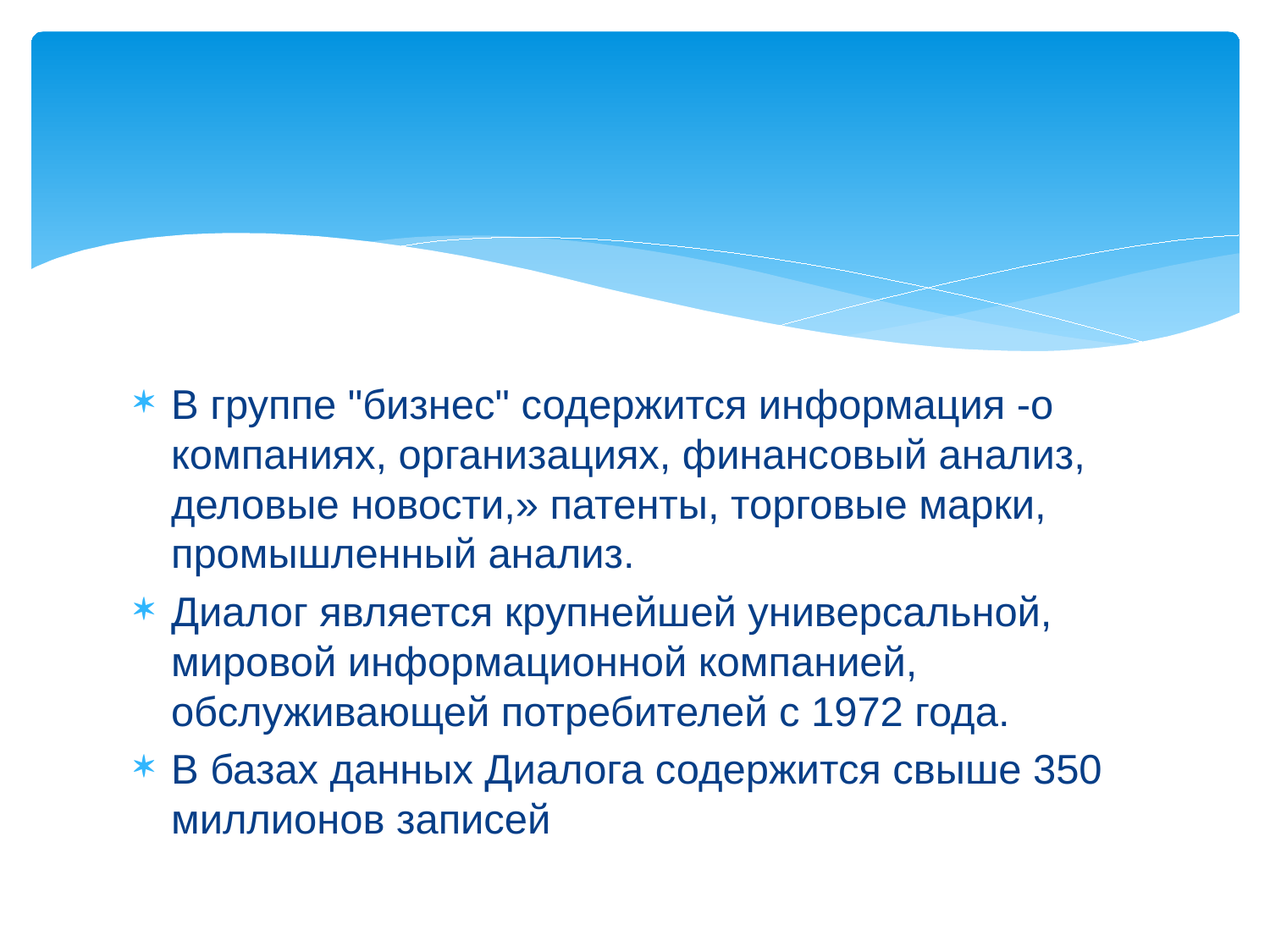

В группе "бизнес" содержится информация -о компаниях, организациях, финансовый анализ, деловые новости,» патенты, торговые марки, промышленный анализ.
Диалог является крупнейшей универсальной, мировой информационной компанией, обслуживающей потребителей с 1972 года.
В базах данных Диалога содержится свыше 350 миллионов записей